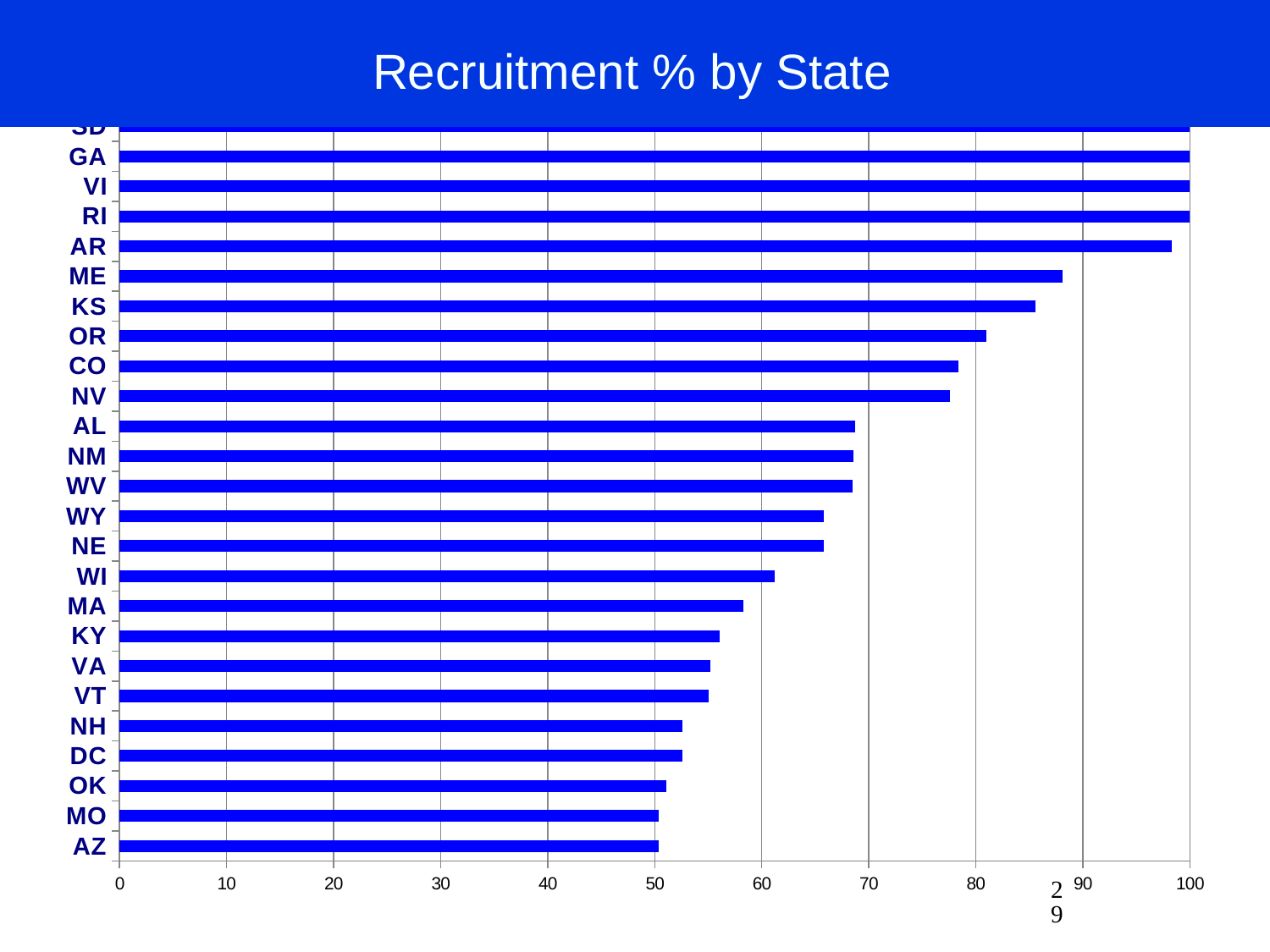

Recruitment % by State

### Chart

| Category |  |
|---|---|
| AZ | 50.4 |
| MO | 50.4 |
| OK | 51.1 |
| DC | 52.6 |
| NH | 52.6 |
| VT | 55.0 |
| VA | 55.2 |
| KY | 56.1 |
| MA | 58.3 |
| WI | 61.2 |
| NE | 65.8 |
| WY | 65.8 |
| WV | 68.5 |
| NM | 68.6 |
| AL | 68.7 |
| NV | 77.6 |
| CO | 78.4 |
| OR | 81.0 |
| KS | 85.6 |
| ME | 88.1 |
| AR | 98.3 |
| RI | 100.0 |
| VI | 100.0 |
| GA | 100.6 |
| SD | 101.8 |
29